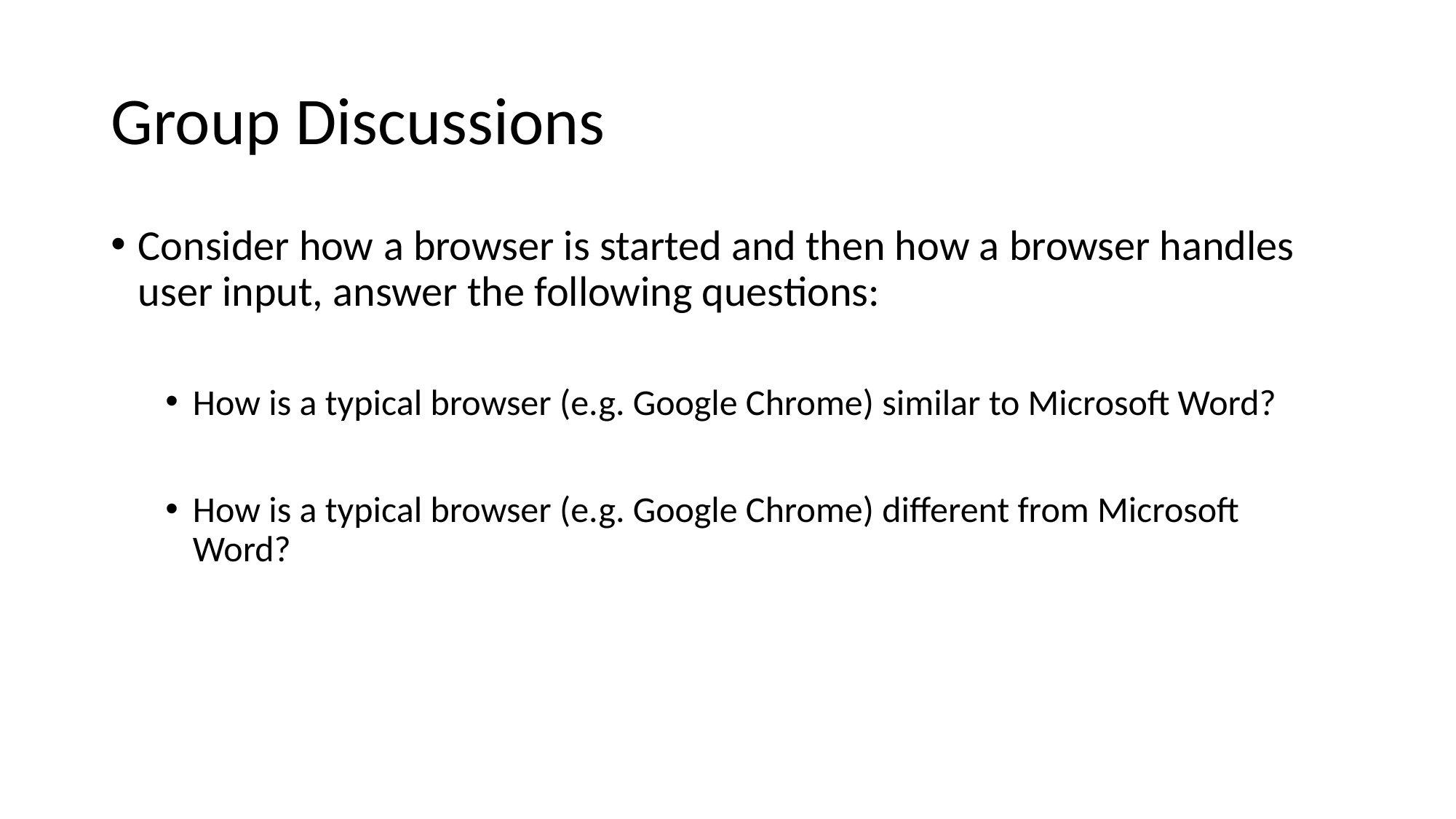

# Group Discussions
Consider how a browser is started and then how a browser handles user input, answer the following questions:

How is a typical browser (e.g. Google Chrome) similar to Microsoft Word?

How is a typical browser (e.g. Google Chrome) different from Microsoft Word?